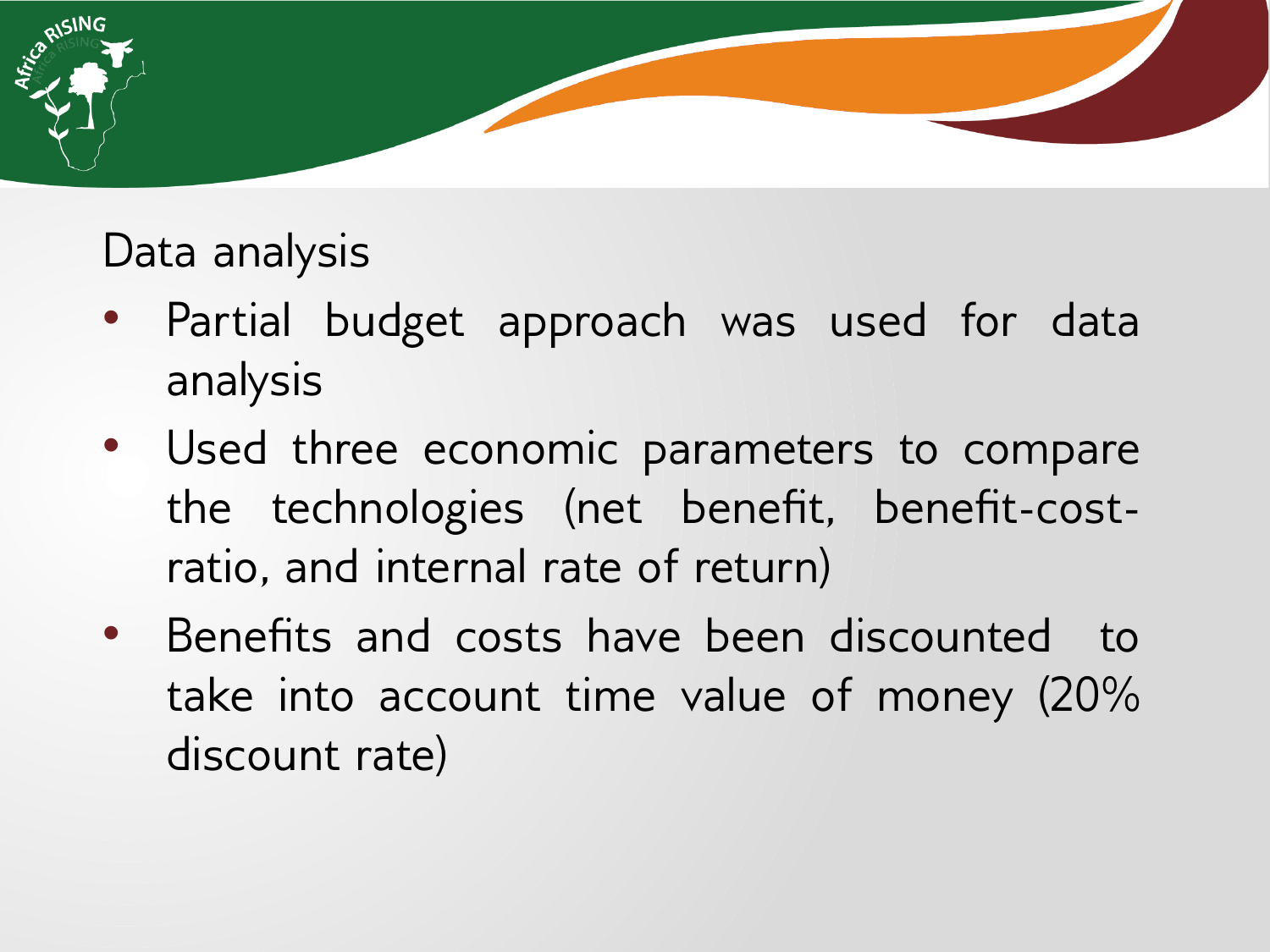

Data analysis
Partial budget approach was used for data analysis
Used three economic parameters to compare the technologies (net benefit, benefit-cost-ratio, and internal rate of return)
Benefits and costs have been discounted  to take into account time value of money (20% discount rate)